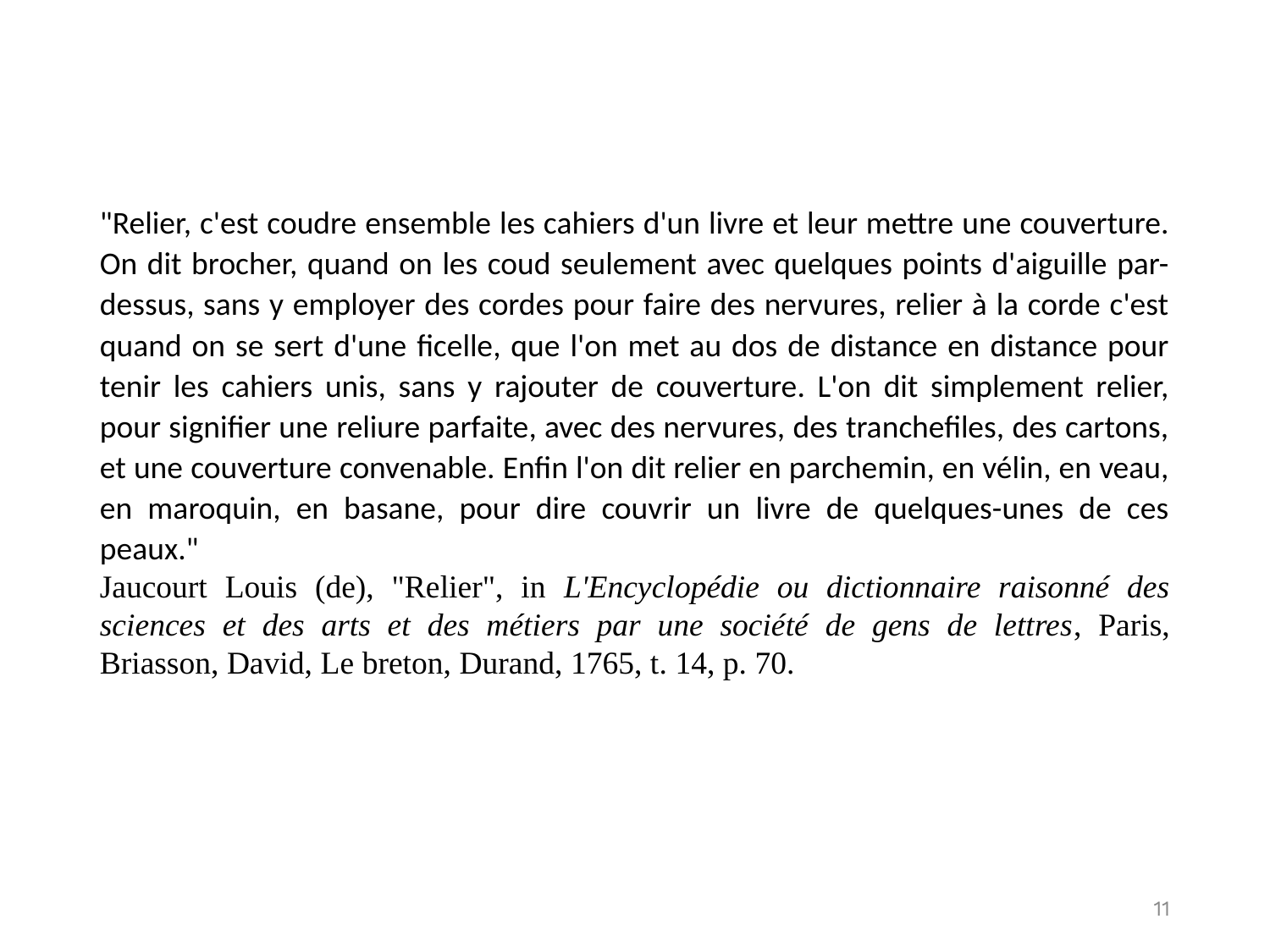

"Relier, c'est coudre ensemble les cahiers d'un livre et leur mettre une couverture. On dit brocher, quand on les coud seulement avec quelques points d'aiguille par-dessus, sans y employer des cordes pour faire des nervures, relier à la corde c'est quand on se sert d'une ficelle, que l'on met au dos de distance en distance pour tenir les cahiers unis, sans y rajouter de couverture. L'on dit simplement relier, pour signifier une reliure parfaite, avec des nervures, des tranchefiles, des cartons, et une couverture convenable. Enfin l'on dit relier en parchemin, en vélin, en veau, en maroquin, en basane, pour dire couvrir un livre de quelques-unes de ces peaux."
Jaucourt Louis (de), "Relier", in L'Encyclopédie ou dictionnaire raisonné des sciences et des arts et des métiers par une société de gens de lettres, Paris, Briasson, David, Le breton, Durand, 1765, t. 14, p. 70.
11